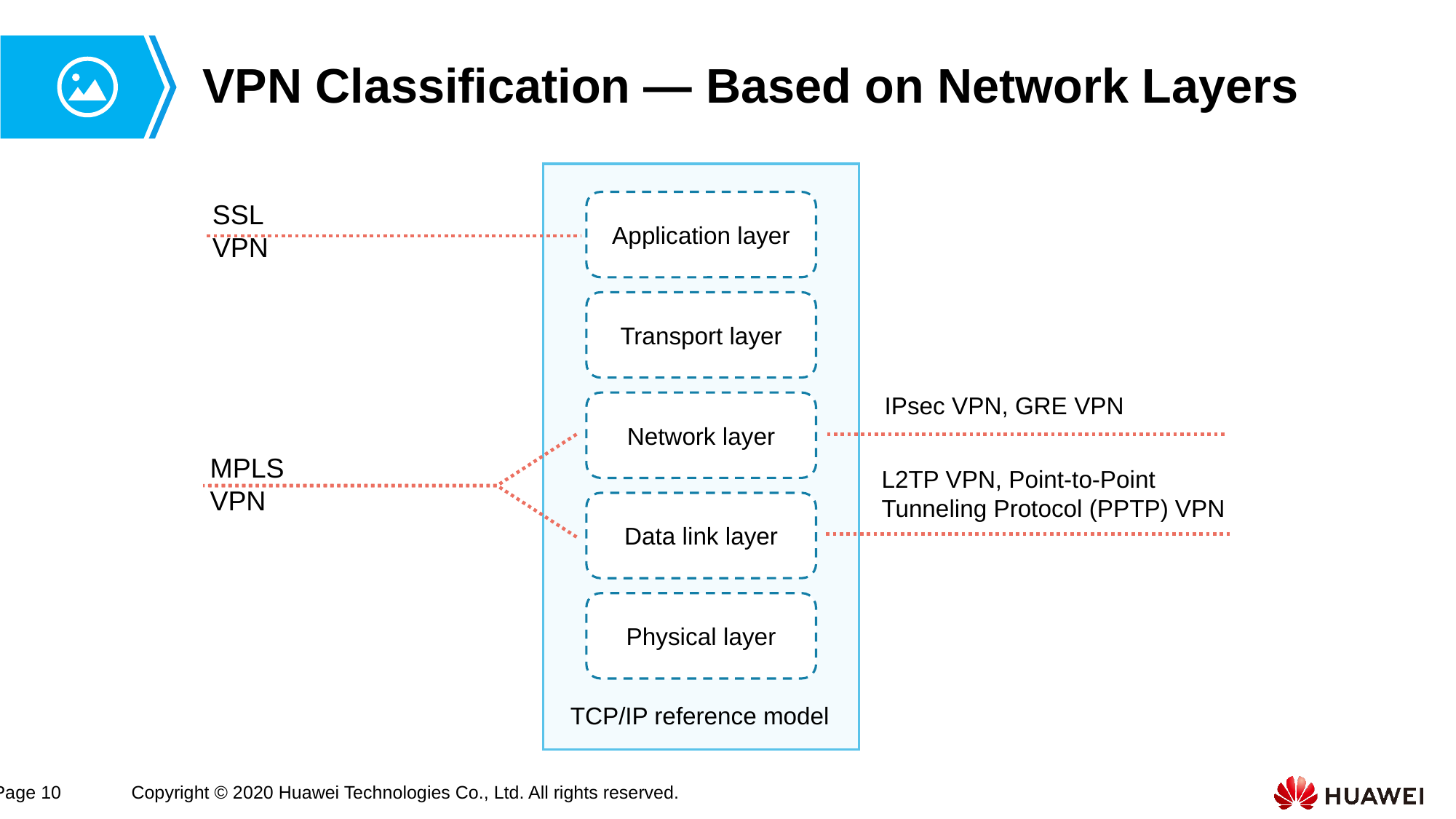

# VPN Classification — Based on Network Layers

SSL VPN
Application layer
Transport layer
IPsec VPN, GRE VPN
Network layer

MPLS VPN
L2TP VPN, Point-to-Point Tunneling Protocol (PPTP) VPN
Data link layer
Physical layer
TCP/IP reference model